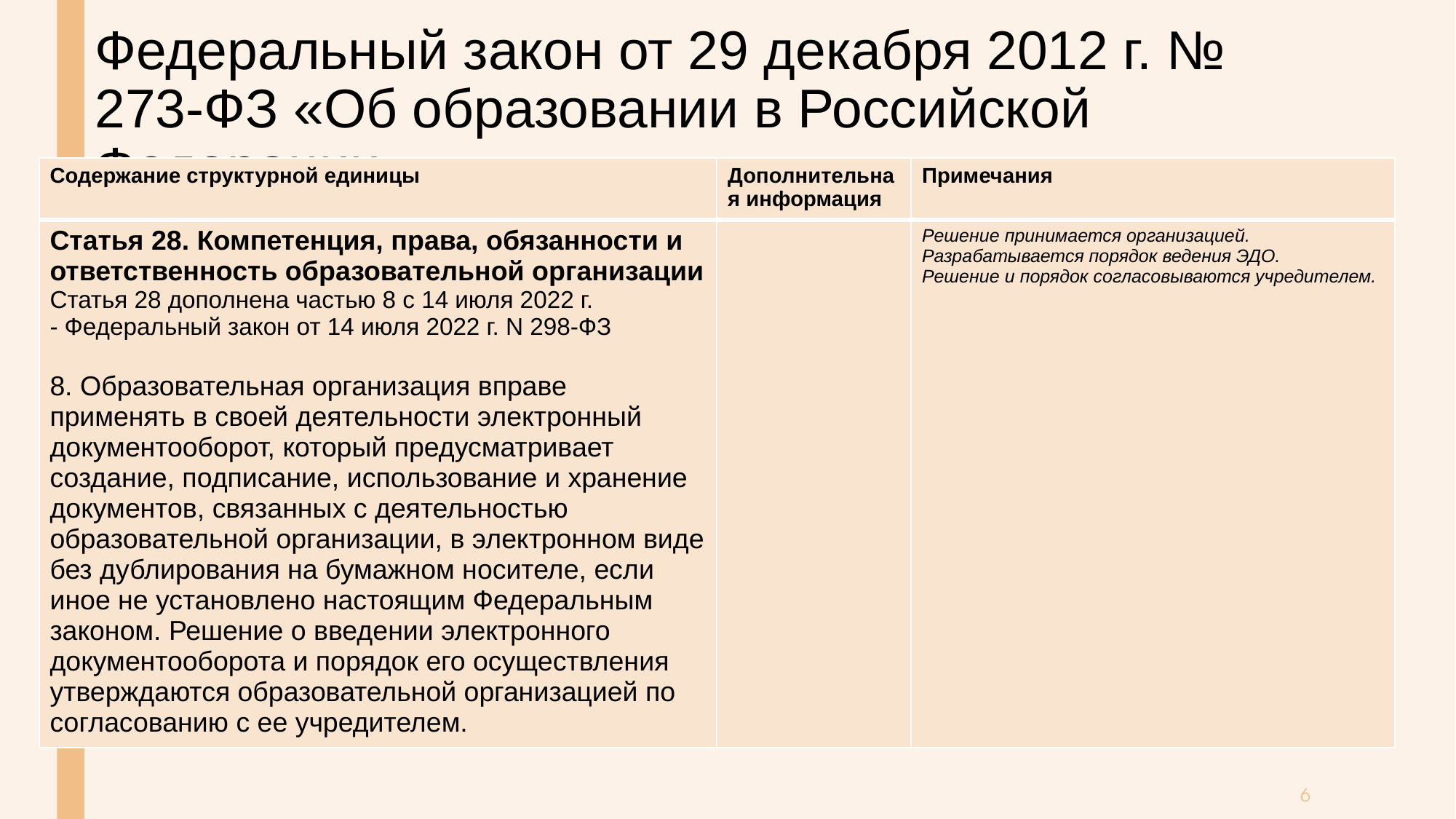

# Федеральный закон от 29 декабря 2012 г. № 273-ФЗ «Об образовании в Российской Федерации»
| Содержание структурной единицы | Дополнительная информация | Примечания |
| --- | --- | --- |
| Статья 28. Компетенция, права, обязанности и ответственность образовательной организации Статья 28 дополнена частью 8 с 14 июля 2022 г. - Федеральный закон от 14 июля 2022 г. N 298-ФЗ 8. Образовательная организация вправе применять в своей деятельности электронный документооборот, который предусматривает создание, подписание, использование и хранение документов, связанных с деятельностью образовательной организации, в электронном виде без дублирования на бумажном носителе, если иное не установлено настоящим Федеральным законом. Решение о введении электронного документооборота и порядок его осуществления утверждаются образовательной организацией по согласованию с ее учредителем. |  | Решение принимается организацией. Разрабатывается порядок ведения ЭДО. Решение и порядок согласовываются учредителем. |
6